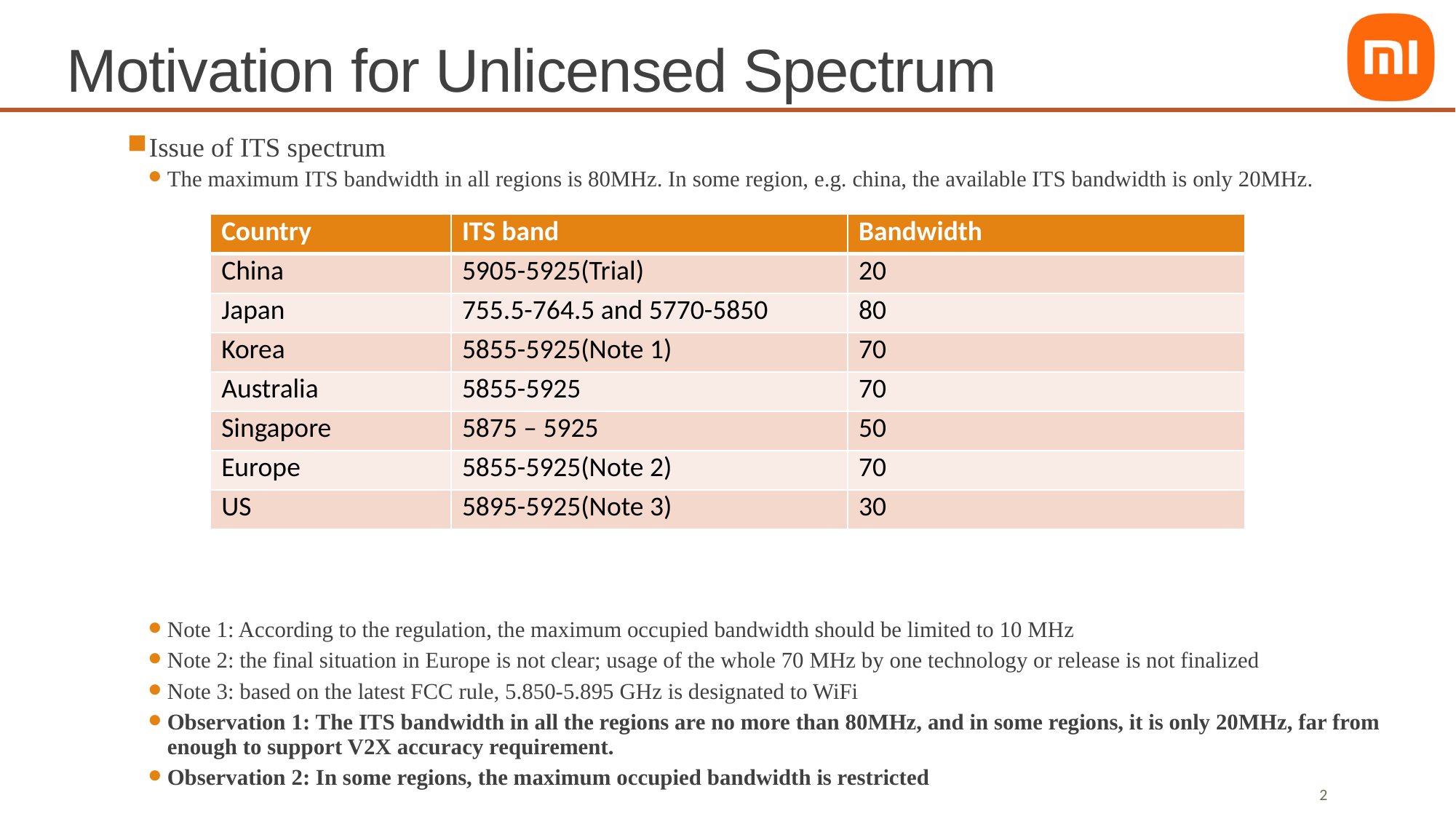

# Motivation for Unlicensed Spectrum
 Issue of ITS spectrum
The maximum ITS bandwidth in all regions is 80MHz. In some region, e.g. china, the available ITS bandwidth is only 20MHz.

Note 1: According to the regulation, the maximum occupied bandwidth should be limited to 10 MHz
Note 2: the final situation in Europe is not clear; usage of the whole 70 MHz by one technology or release is not finalized
Note 3: based on the latest FCC rule, 5.850-5.895 GHz is designated to WiFi
Observation 1: The ITS bandwidth in all the regions are no more than 80MHz, and in some regions, it is only 20MHz, far from enough to support V2X accuracy requirement.
Observation 2: In some regions, the maximum occupied bandwidth is restricted
| Country | ITS band | Bandwidth |
| --- | --- | --- |
| China | 5905-5925(Trial) | 20 |
| Japan | 755.5-764.5 and 5770-5850 | 80 |
| Korea | 5855-5925(Note 1) | 70 |
| Australia | 5855-5925 | 70 |
| Singapore | 5875 – 5925 | 50 |
| Europe | 5855-5925(Note 2) | 70 |
| US | 5895-5925(Note 3) | 30 |